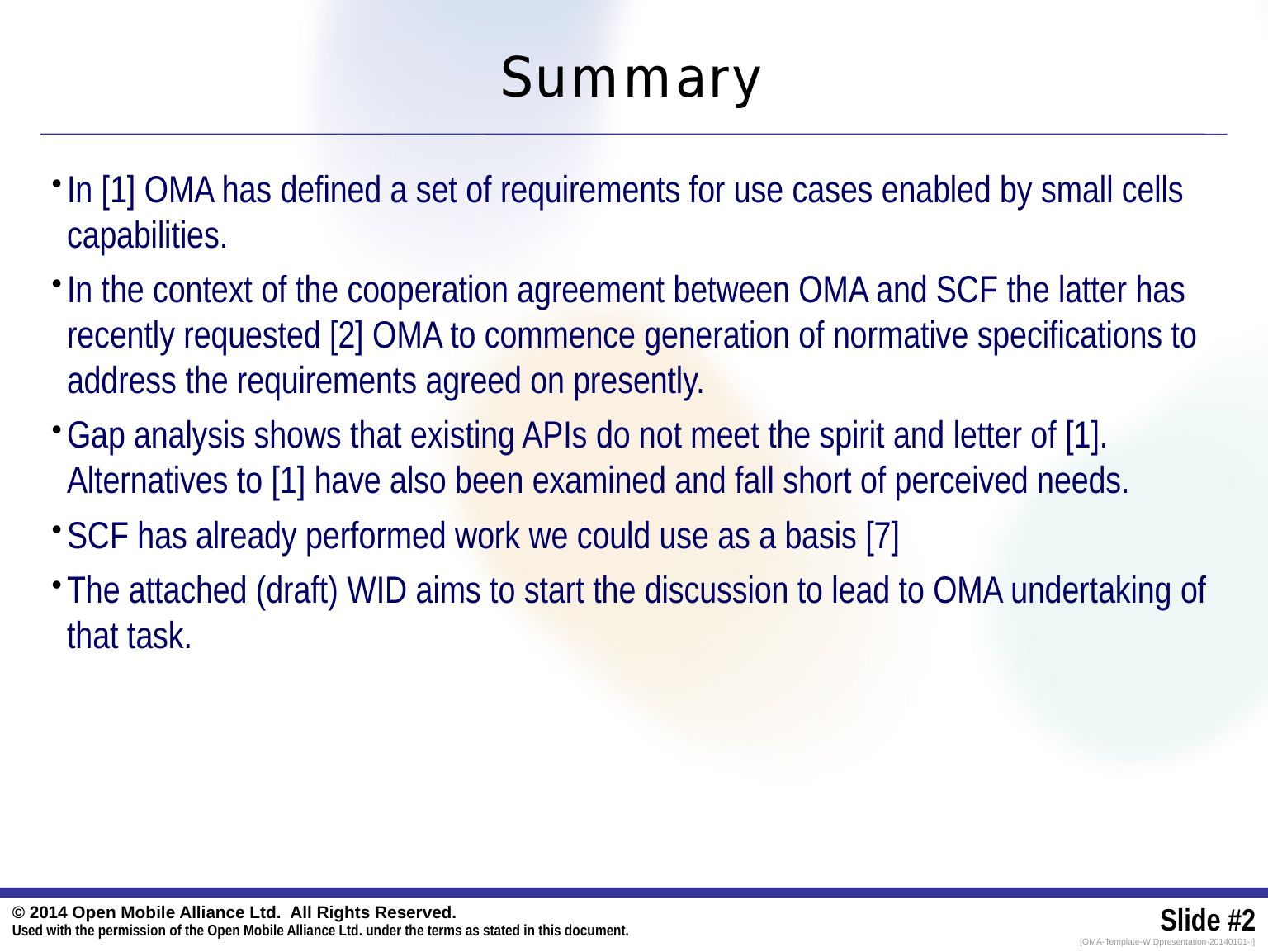

# Summary
In [1] OMA has defined a set of requirements for use cases enabled by small cells capabilities.
In the context of the cooperation agreement between OMA and SCF the latter has recently requested [2] OMA to commence generation of normative specifications to address the requirements agreed on presently.
Gap analysis shows that existing APIs do not meet the spirit and letter of [1]. Alternatives to [1] have also been examined and fall short of perceived needs.
SCF has already performed work we could use as a basis [7]
The attached (draft) WID aims to start the discussion to lead to OMA undertaking of that task.